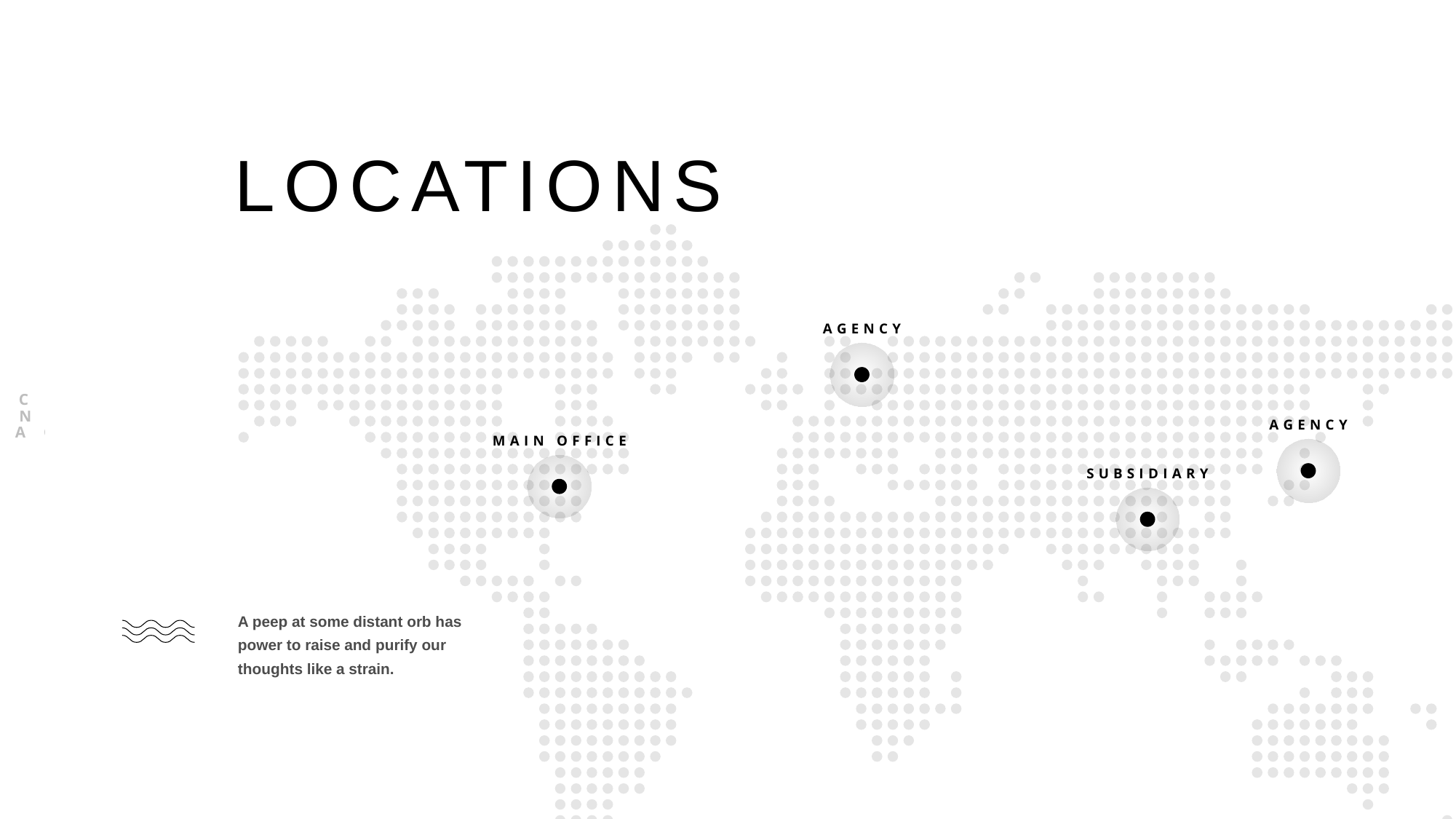

CONTACT
# LOCATIONS

AGENCY

AGENCY

MAIN OFFICE

SUBSIDIARY

A peep at some distant orb has power to raise and purify our thoughts like a strain.